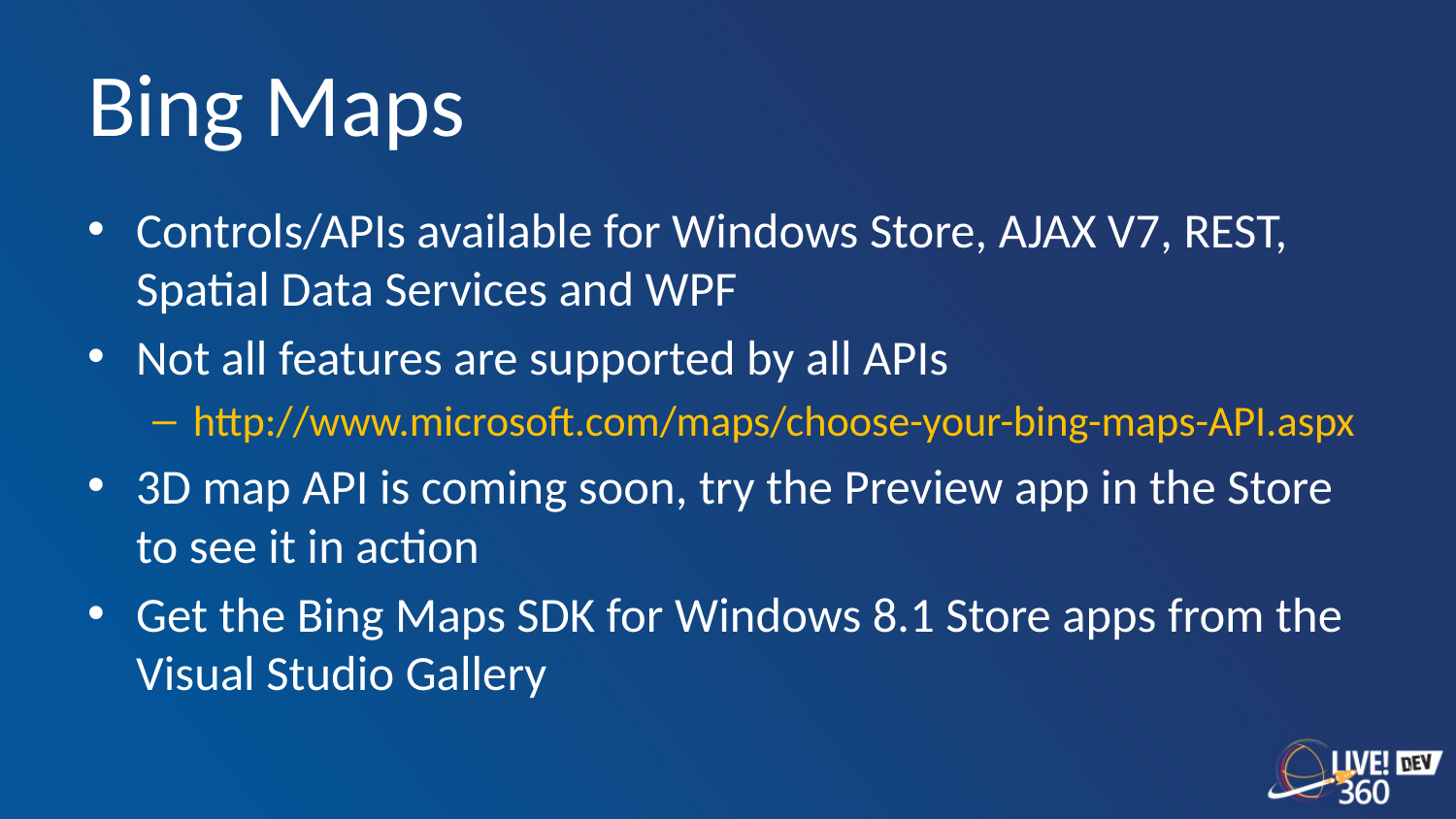

# Bing Maps
Controls/APIs available for Windows Store, AJAX V7, REST, Spatial Data Services and WPF
Not all features are supported by all APIs
http://www.microsoft.com/maps/choose-your-bing-maps-API.aspx
3D map API is coming soon, try the Preview app in the Store to see it in action
Get the Bing Maps SDK for Windows 8.1 Store apps from the Visual Studio Gallery